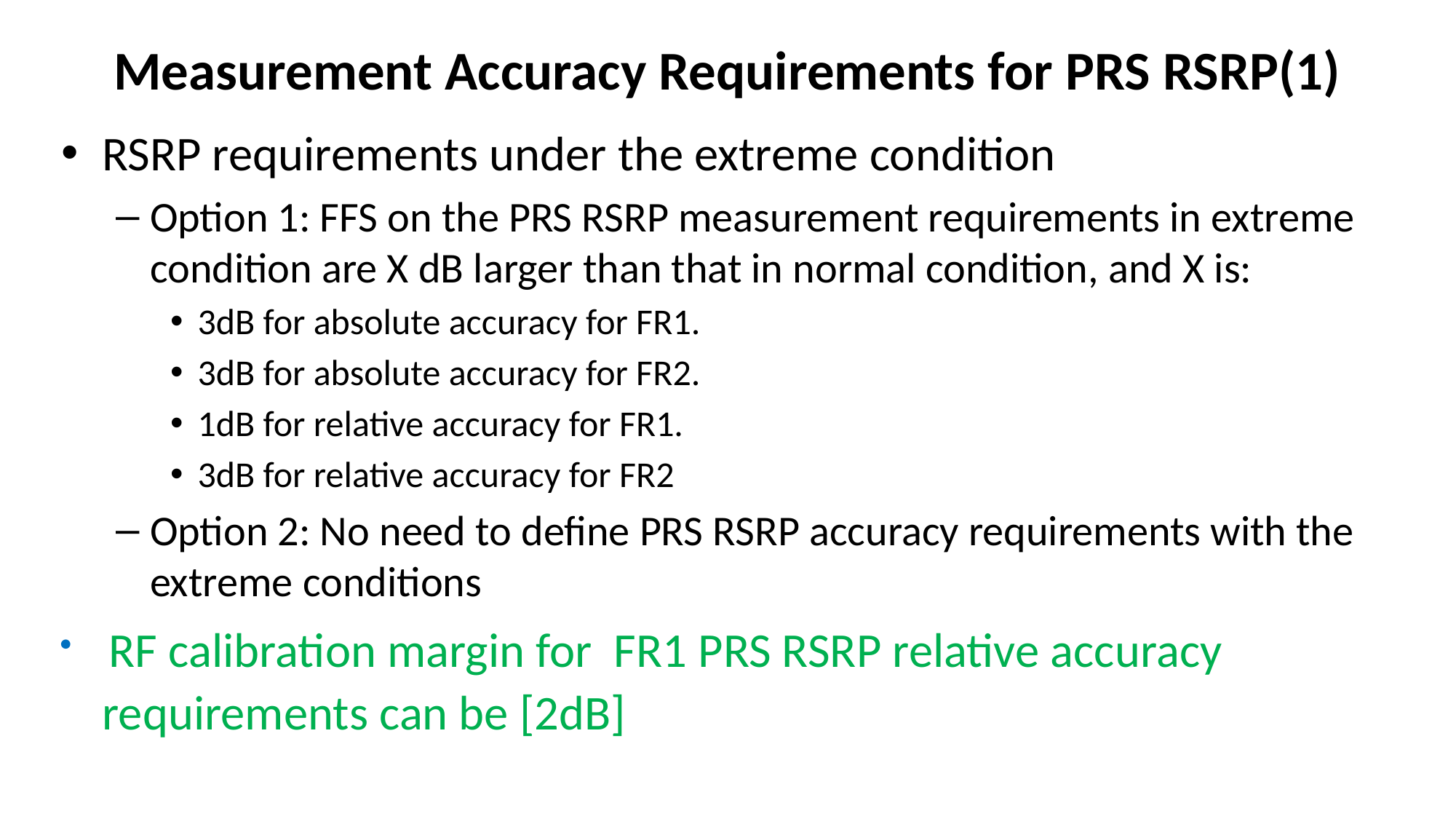

# Measurement Accuracy Requirements for PRS RSRP(1)
RSRP requirements under the extreme condition
Option 1: FFS on the PRS RSRP measurement requirements in extreme condition are X dB larger than that in normal condition, and X is:
3dB for absolute accuracy for FR1.
3dB for absolute accuracy for FR2.
1dB for relative accuracy for FR1.
3dB for relative accuracy for FR2
Option 2: No need to define PRS RSRP accuracy requirements with the extreme conditions
 RF calibration margin for  FR1 PRS RSRP relative accuracy requirements can be [2dB]